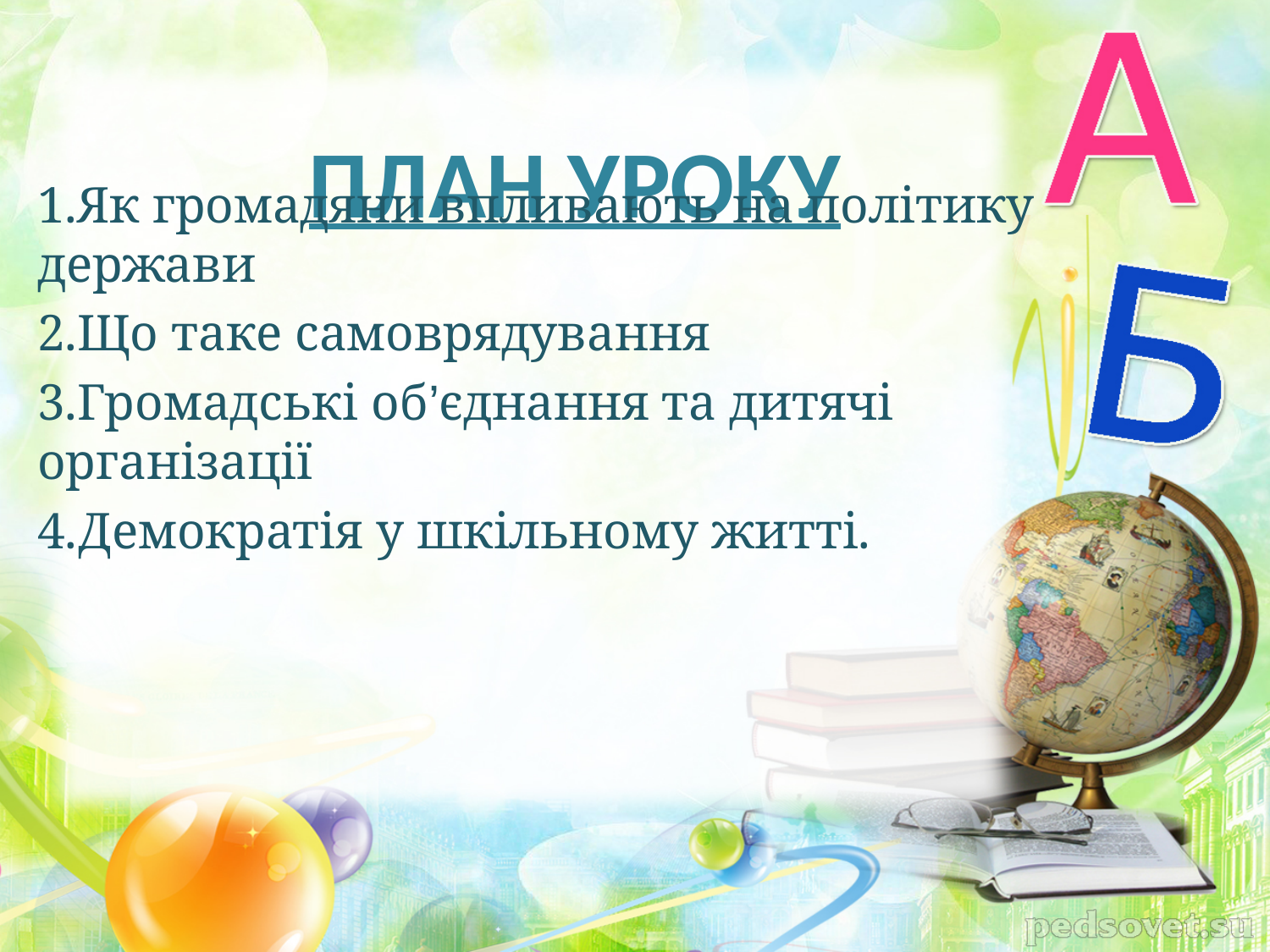

# План уроку
1.Як громадяни впливають на політику держави
2.Що таке самоврядування
3.Громадські об’єднання та дитячі організації
4.Демократія у шкільному житті.